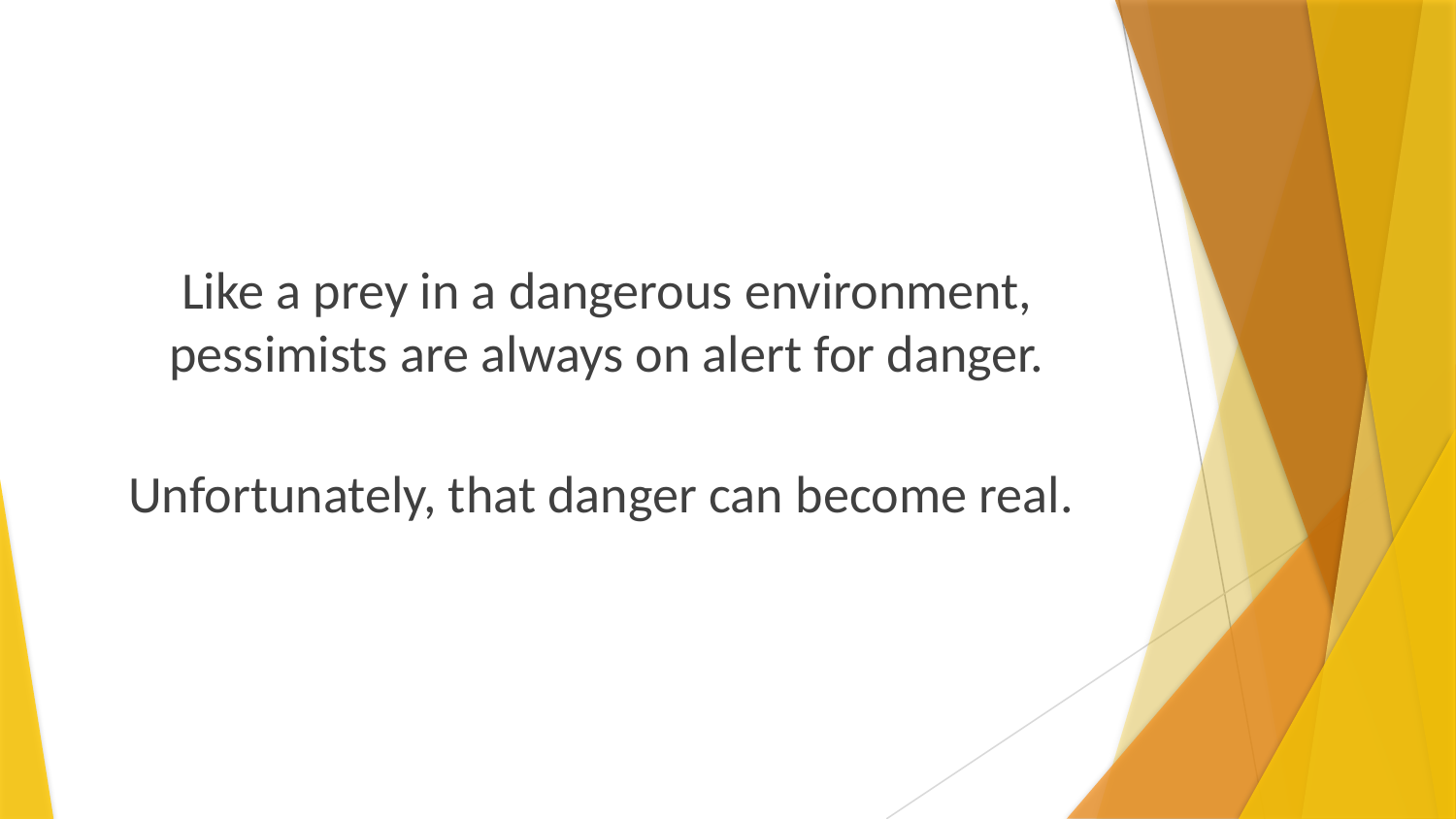

Like a prey in a dangerous environment, pessimists are always on alert for danger.
Unfortunately, that danger can become real.